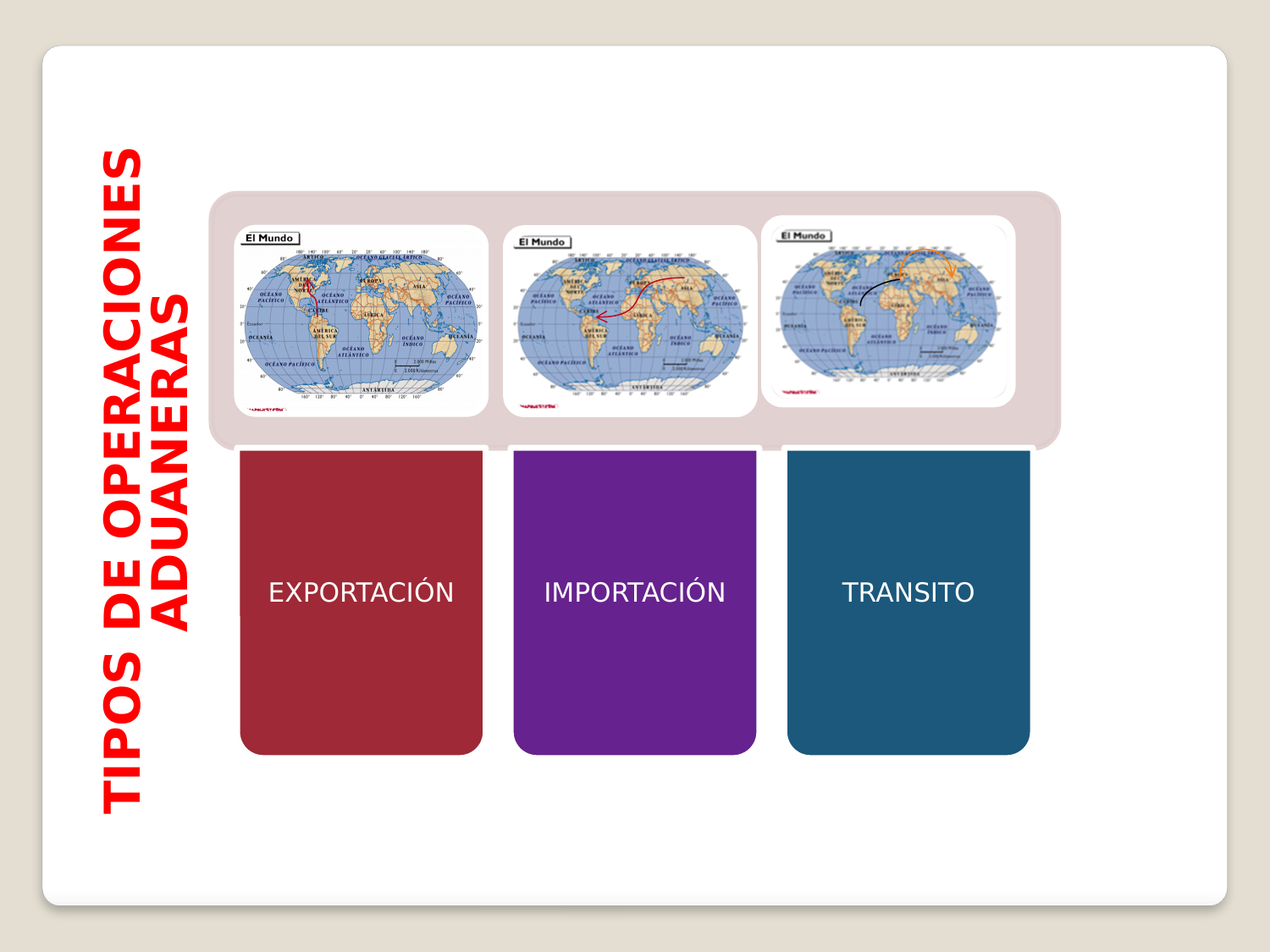

EXPORTACIÓN

IMPORTACIÓN

TRANSITO

TIPOS DE OPERACIONES ADUANERAS